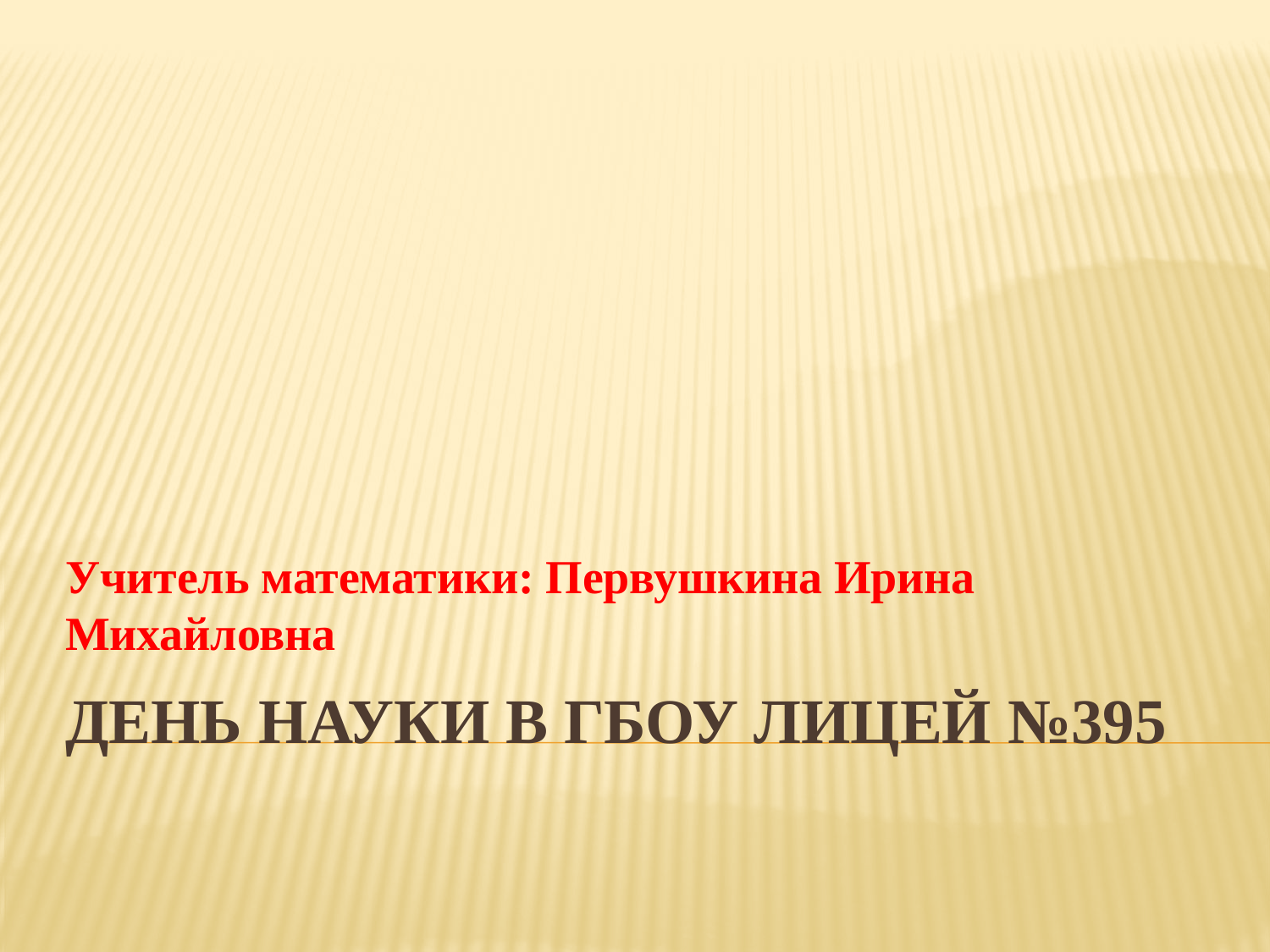

Учитель математики: Первушкина Ирина Михайловна
# День науки в ГБОУ лицей №395